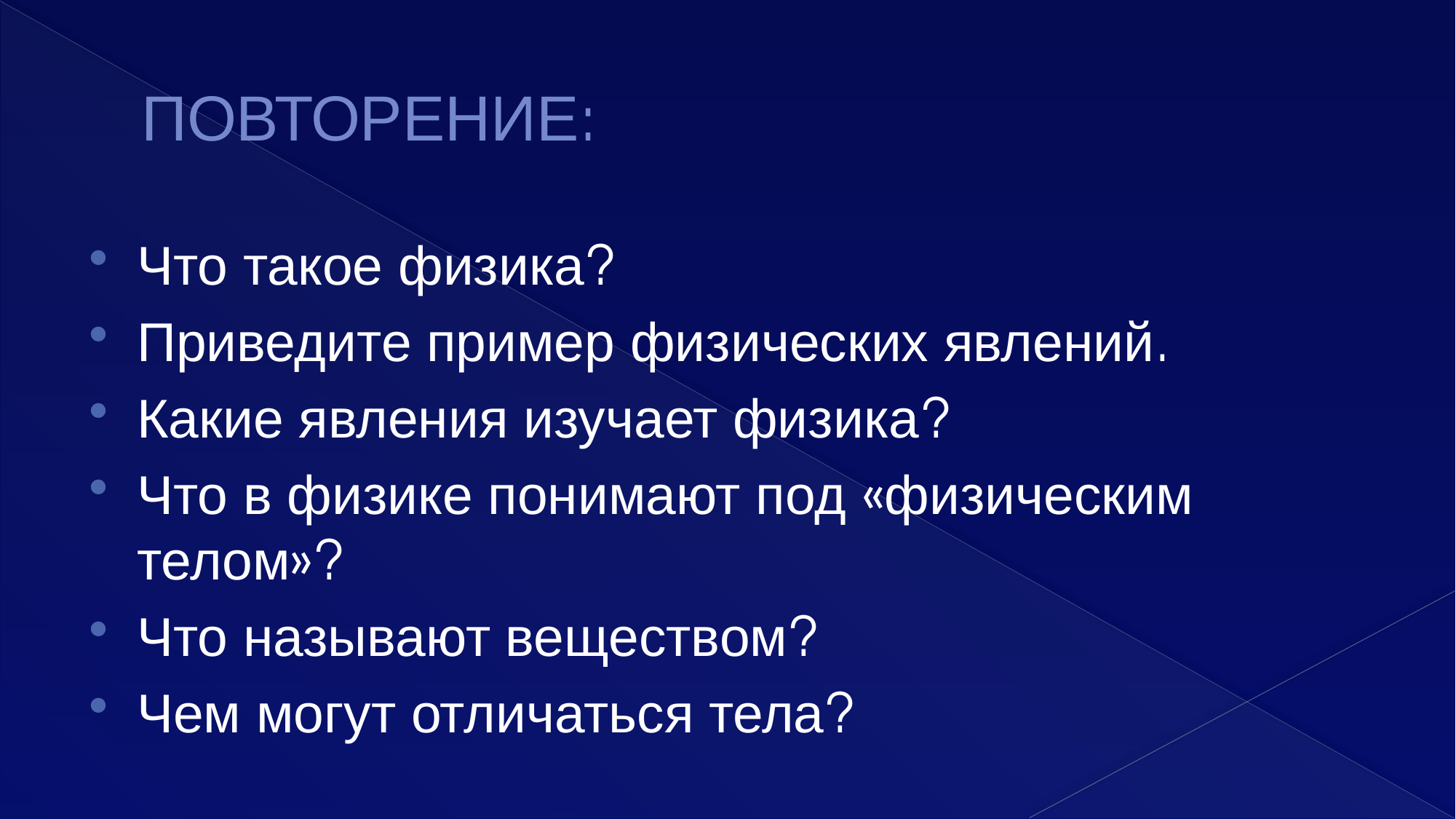

# ПОВТОРЕНИЕ:
Что такое физика?
Приведите пример физических явлений.
Какие явления изучает физика?
Что в физике понимают под «физическим телом»?
Что называют веществом?
Чем могут отличаться тела?